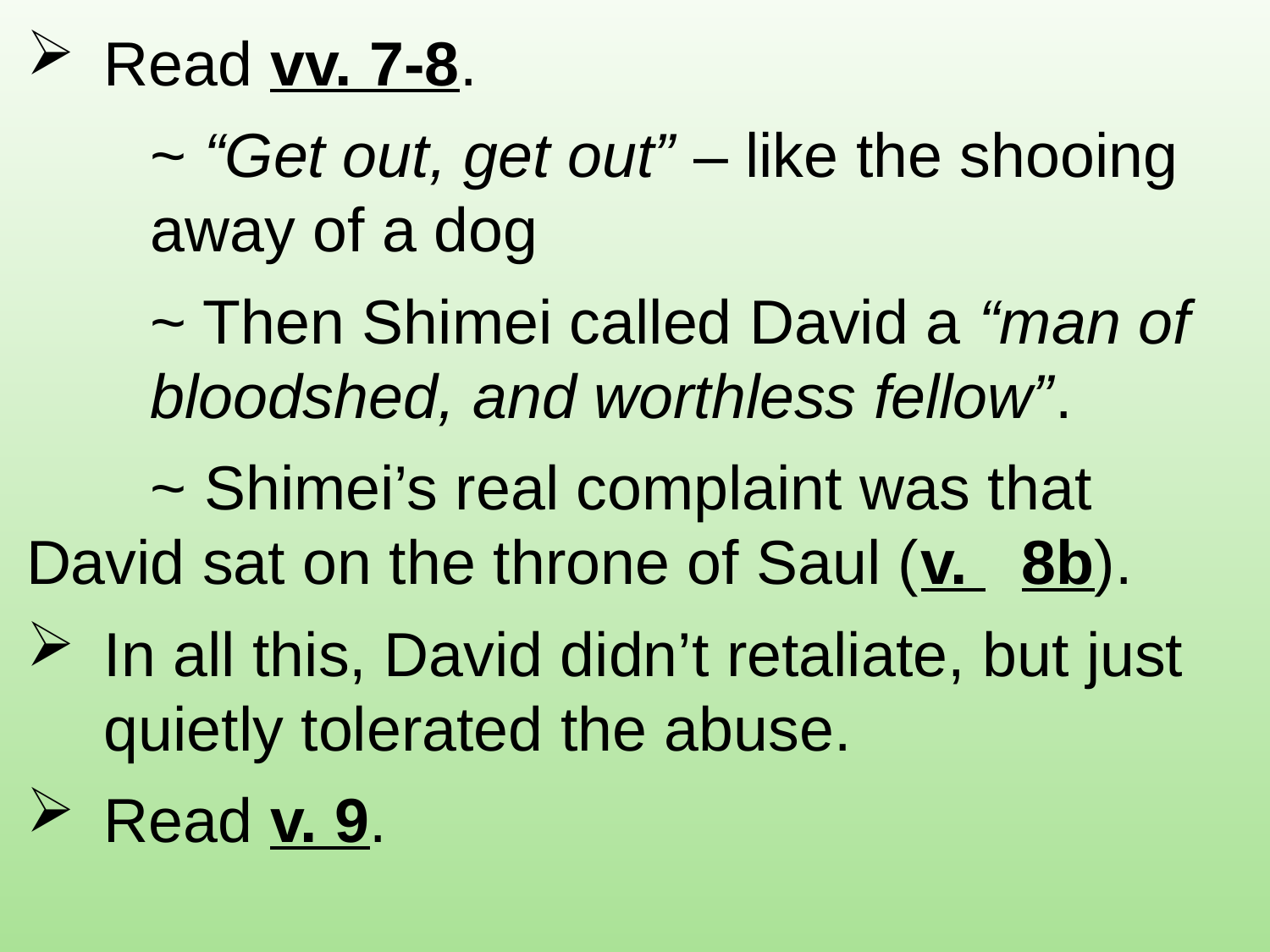

Read vv. 7-8.
		~ “Get out, get out” – like the shooing 					away of a dog
		~ Then Shimei called David a “man of 					bloodshed, and worthless fellow”.
		~ Shimei’s real complaint was that 						David sat on the throne of Saul (v. 						8b).
In all this, David didn’t retaliate, but just quietly tolerated the abuse.
Read v. 9.